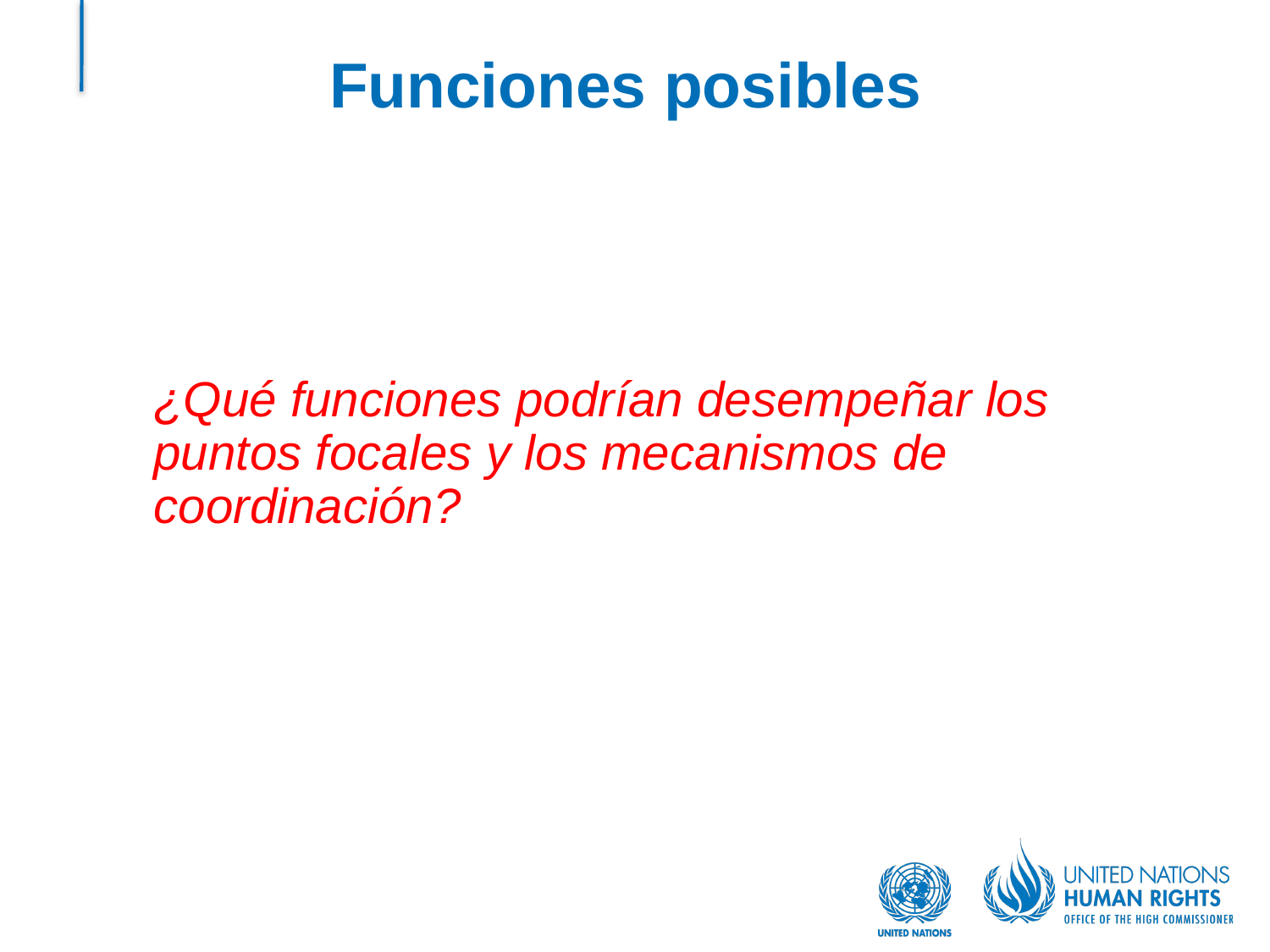

# Funciones posibles

¿Qué funciones podrían desempeñar los puntos focales y los mecanismos de coordinación?